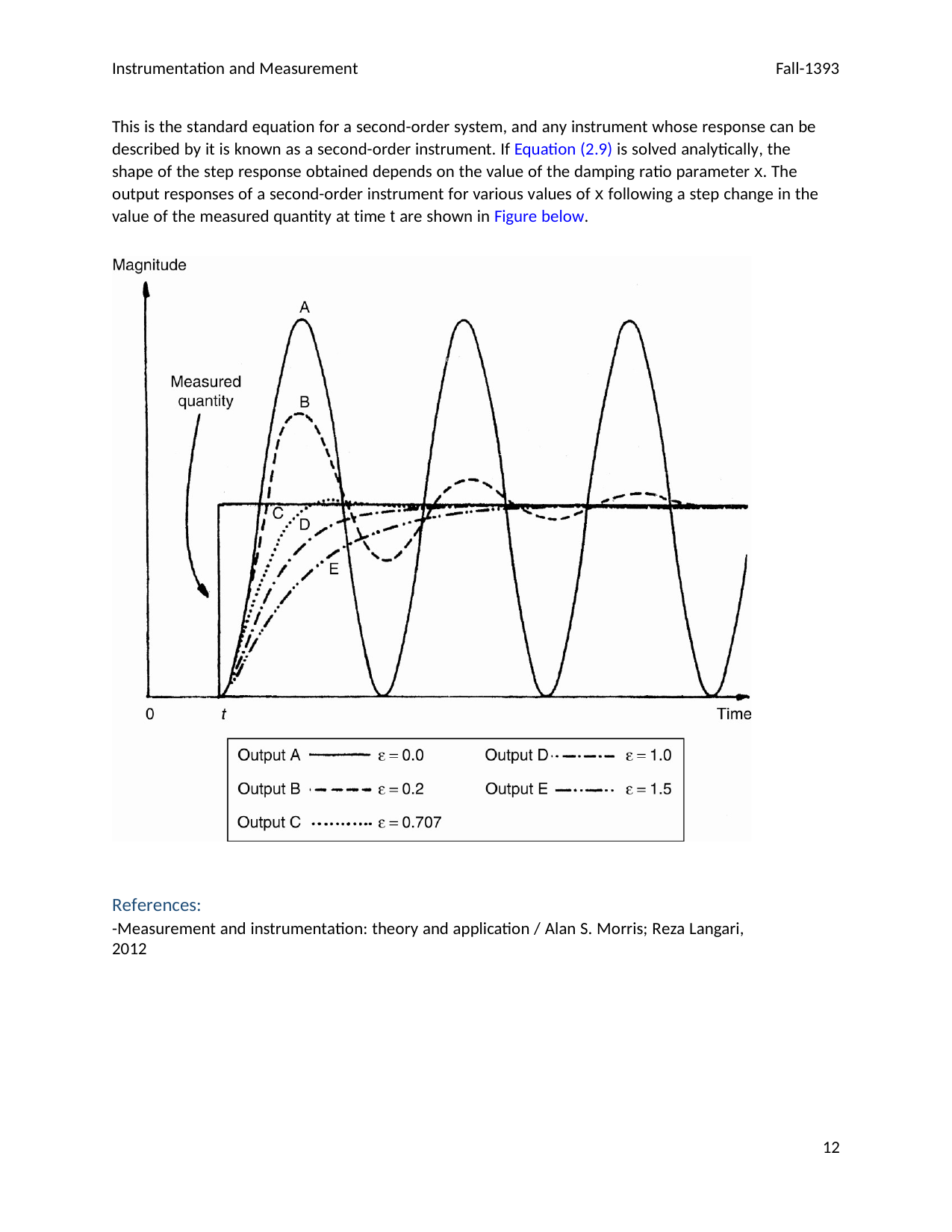

Instrumentation and Measurement
Fall-1393
This is the standard equation for a second-order system, and any instrument whose response can be described by it is known as a second-order instrument. If Equation (2.9) is solved analytically, the shape of the step response obtained depends on the value of the damping ratio parameter x. The output responses of a second-order instrument for various values of x following a step change in the value of the measured quantity at time t are shown in Figure below.

References:
-Measurement and instrumentation: theory and application / Alan S. Morris; Reza Langari, 2012
12